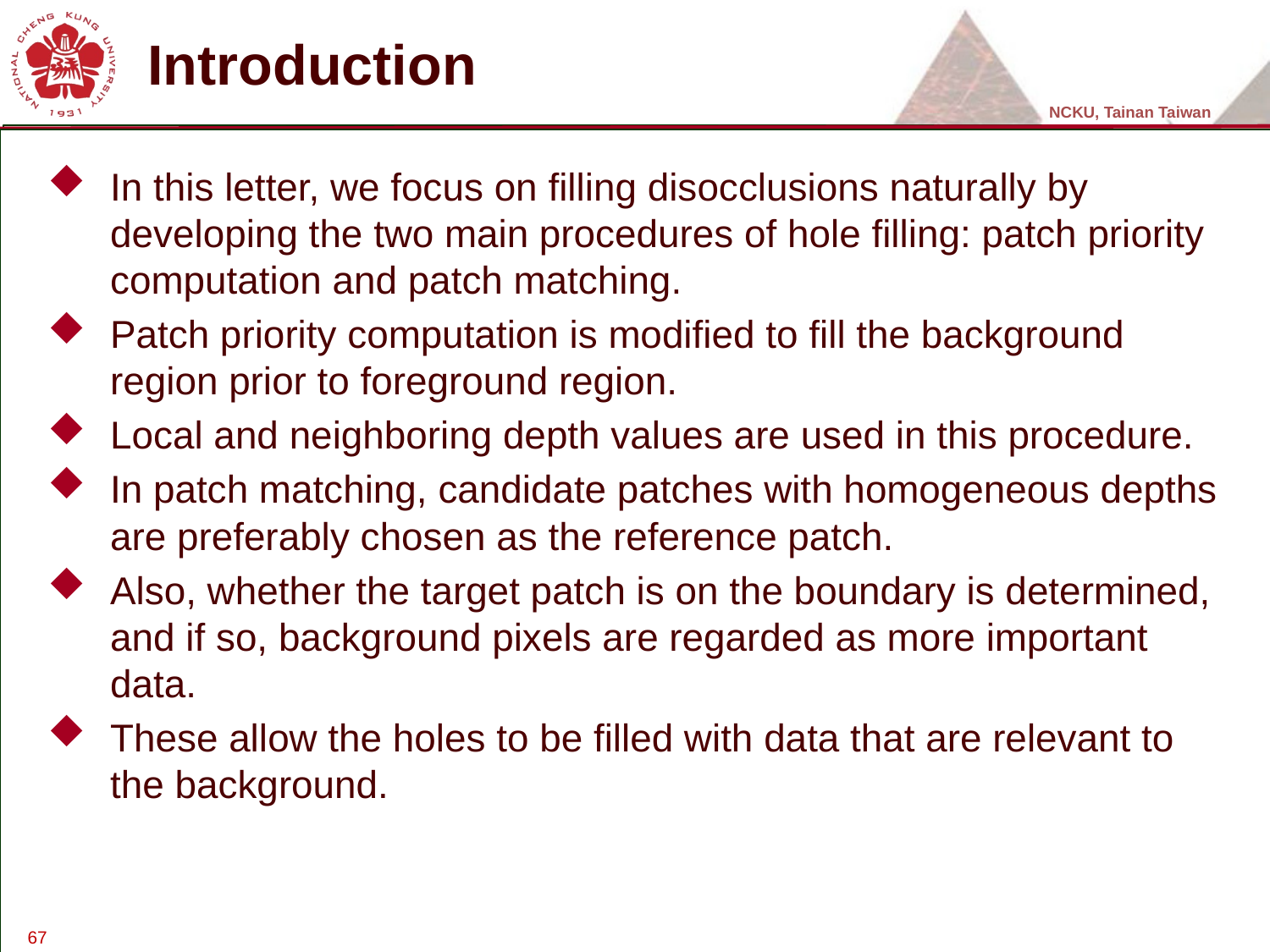

# Introduction
In this letter, we focus on filling disocclusions naturally by developing the two main procedures of hole filling: patch priority computation and patch matching.
Patch priority computation is modified to fill the background region prior to foreground region.
Local and neighboring depth values are used in this procedure.
In patch matching, candidate patches with homogeneous depths are preferably chosen as the reference patch.
Also, whether the target patch is on the boundary is determined, and if so, background pixels are regarded as more important data.
These allow the holes to be filled with data that are relevant to the background.
67